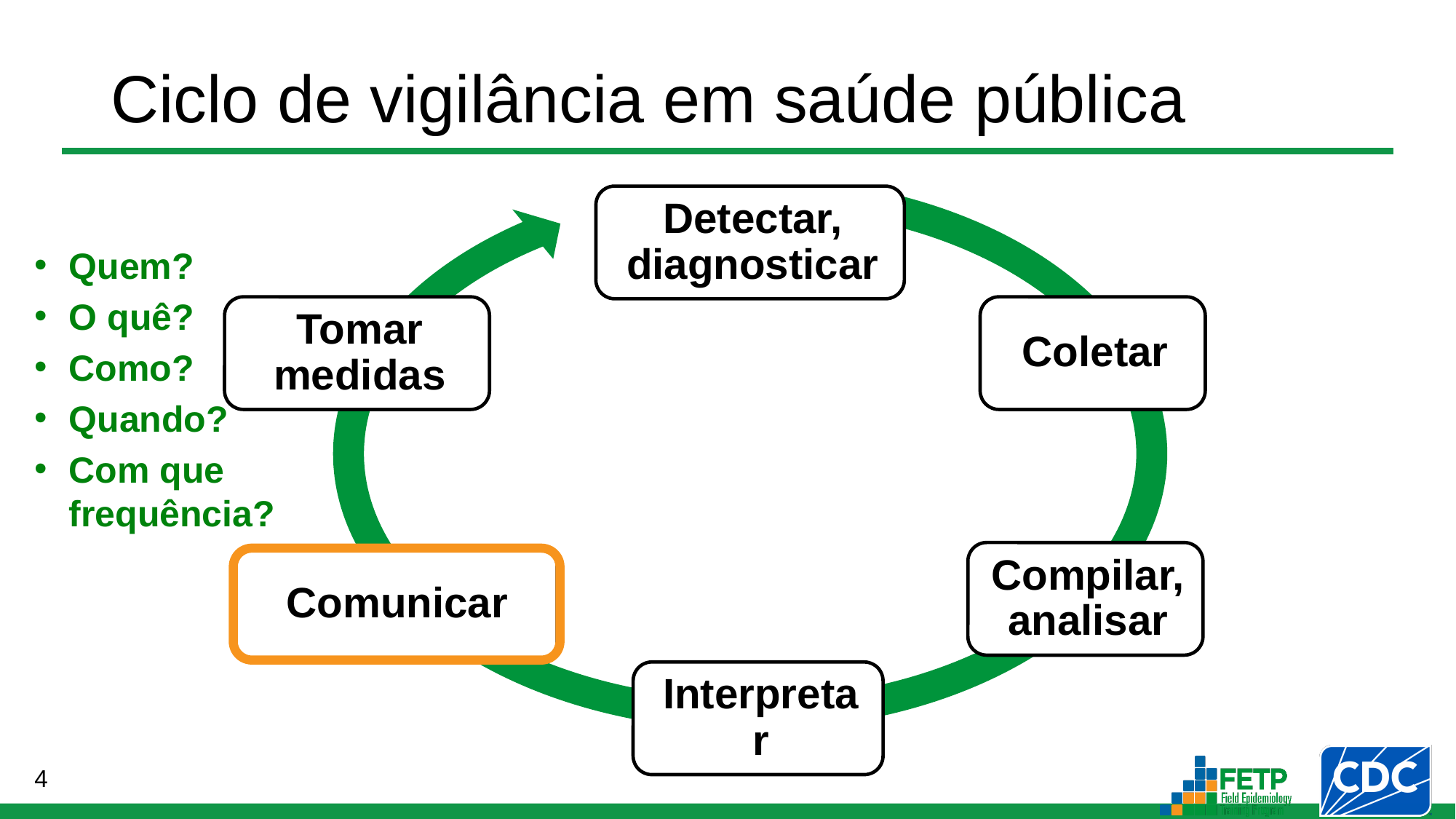

Quem?
O quê?
Como?
Quando?
Com que frequência?